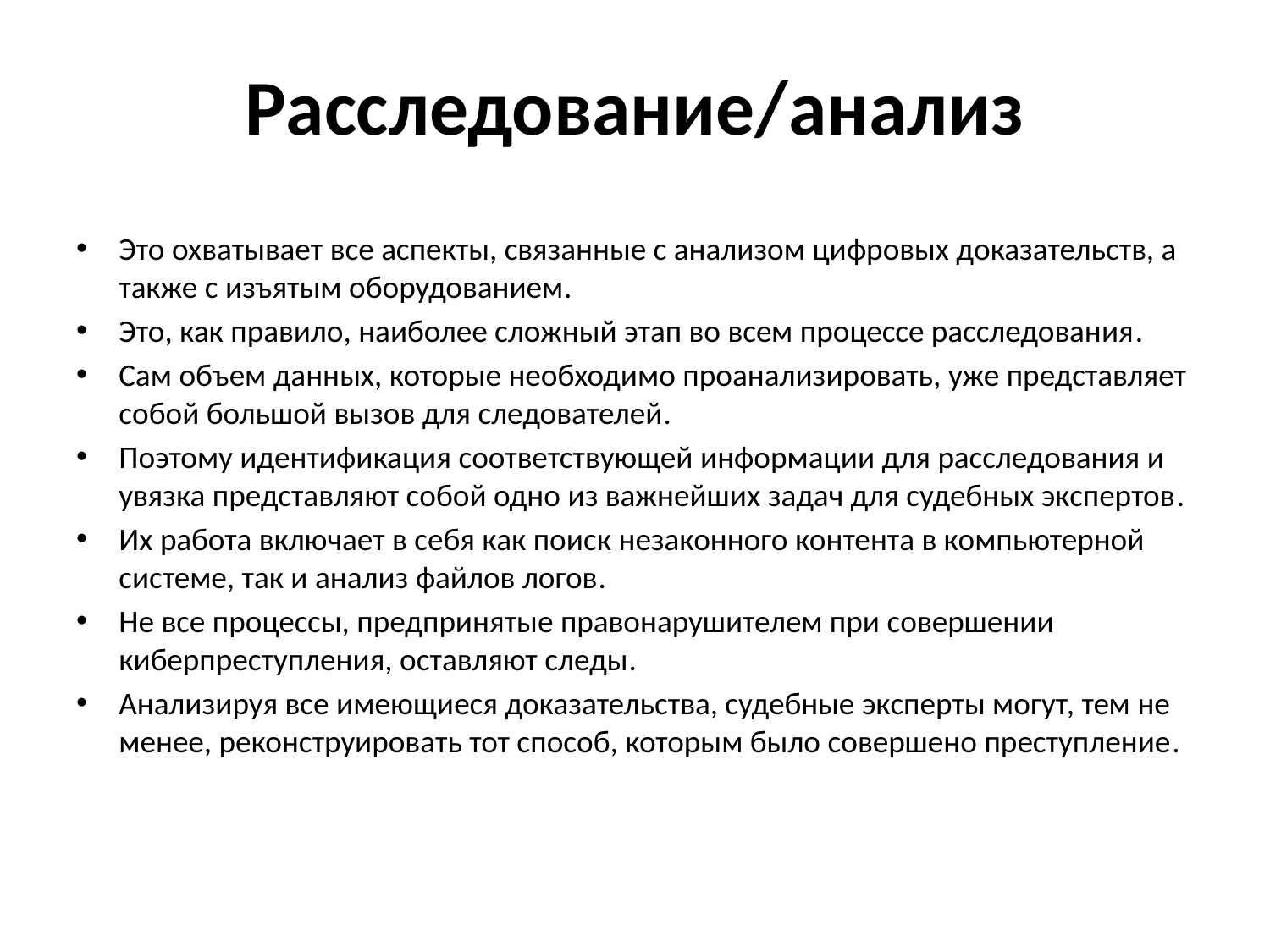

# Расследование/анализ
Это охватывает все аспекты, связанные с анализом цифровых доказательств, а также с изъятым оборудованием.
Это, как правило, наиболее сложный этап во всем процессе расследования.
Сам объем данных, которые необходимо проанализировать, уже представляет собой большой вызов для следователей.
Поэтому идентификация соответствующей информации для расследования и увязка представляют собой одно из важнейших задач для судебных экспертов.
Их работа включает в себя как поиск незаконного контента в компьютерной системе, так и анализ файлов логов.
Не все процессы, предпринятые правонарушителем при совершении киберпреступления, оставляют следы.
Анализируя все имеющиеся доказательства, судебные эксперты могут, тем не менее, реконструировать тот способ, которым было совершено преступление.